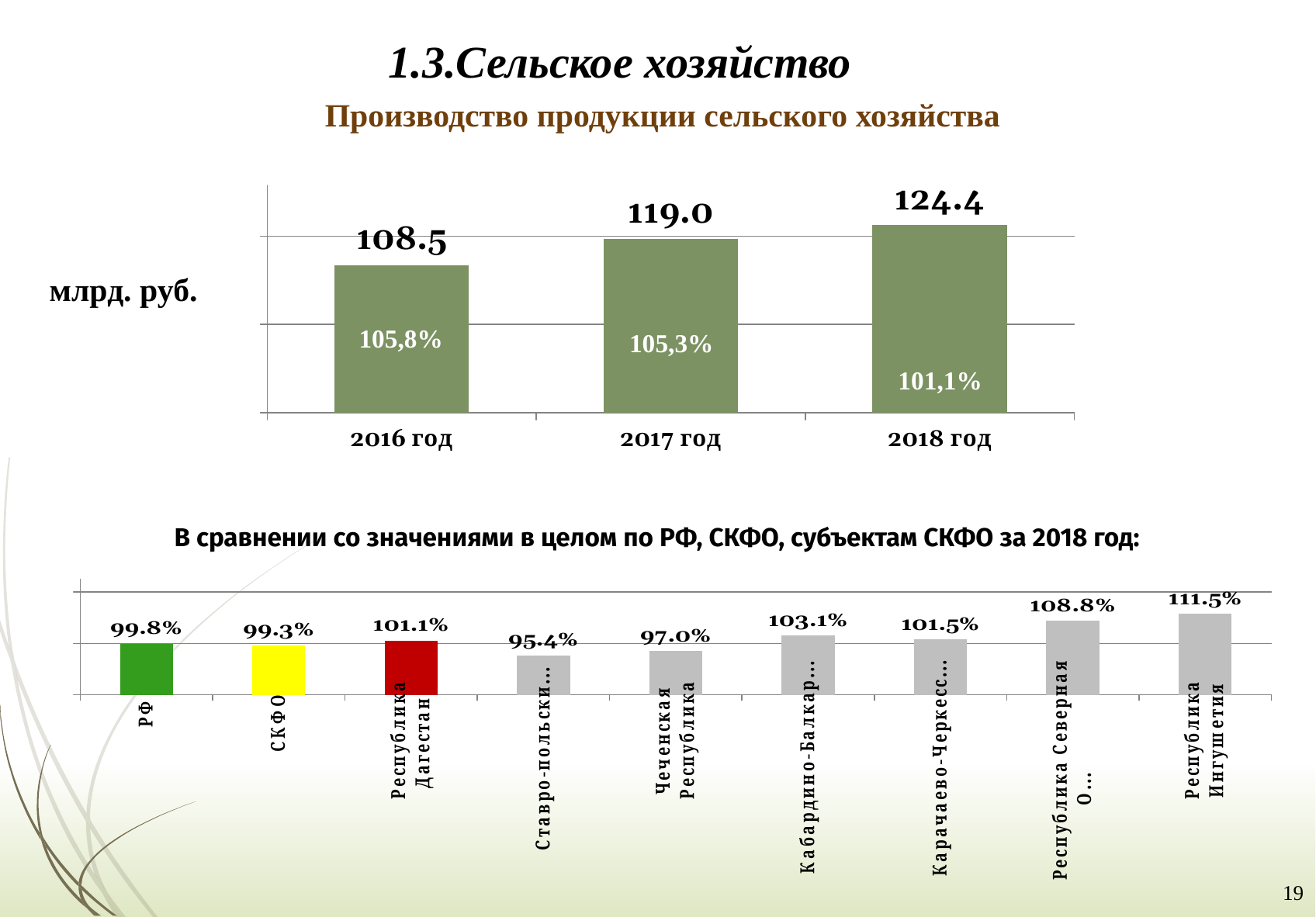

1.3.Сельское хозяйство
Производство продукции сельского хозяйства

### Chart

| Category | млрд. руб. |
|---|---|
| 2016 год | 108.5 |
| 2017 год | 119.0 |
| 2018 год | 124.4 |
млрд. руб.
105,8%
105,3%
101,1%
В сравнении со значениями в целом по РФ, СКФО, субъектам СКФО за 2018 год:

### Chart

| Category | 2017 |
|---|---|
| РФ | 0.998 |
| СКФО | 0.993 |
| Республика
Дагестан | 1.011 |
| Ставро-польский
край | 0.954 |
| Чеченская
Республика | 0.97 |
| Кабардино-Балкарская
Республика | 1.031 |
| Карачаево-Черкесская
Республика | 1.015 |
| Республика Северная
Осетия - Алания | 1.088 |
| Республика
Ингушетия | 1.115 |
19